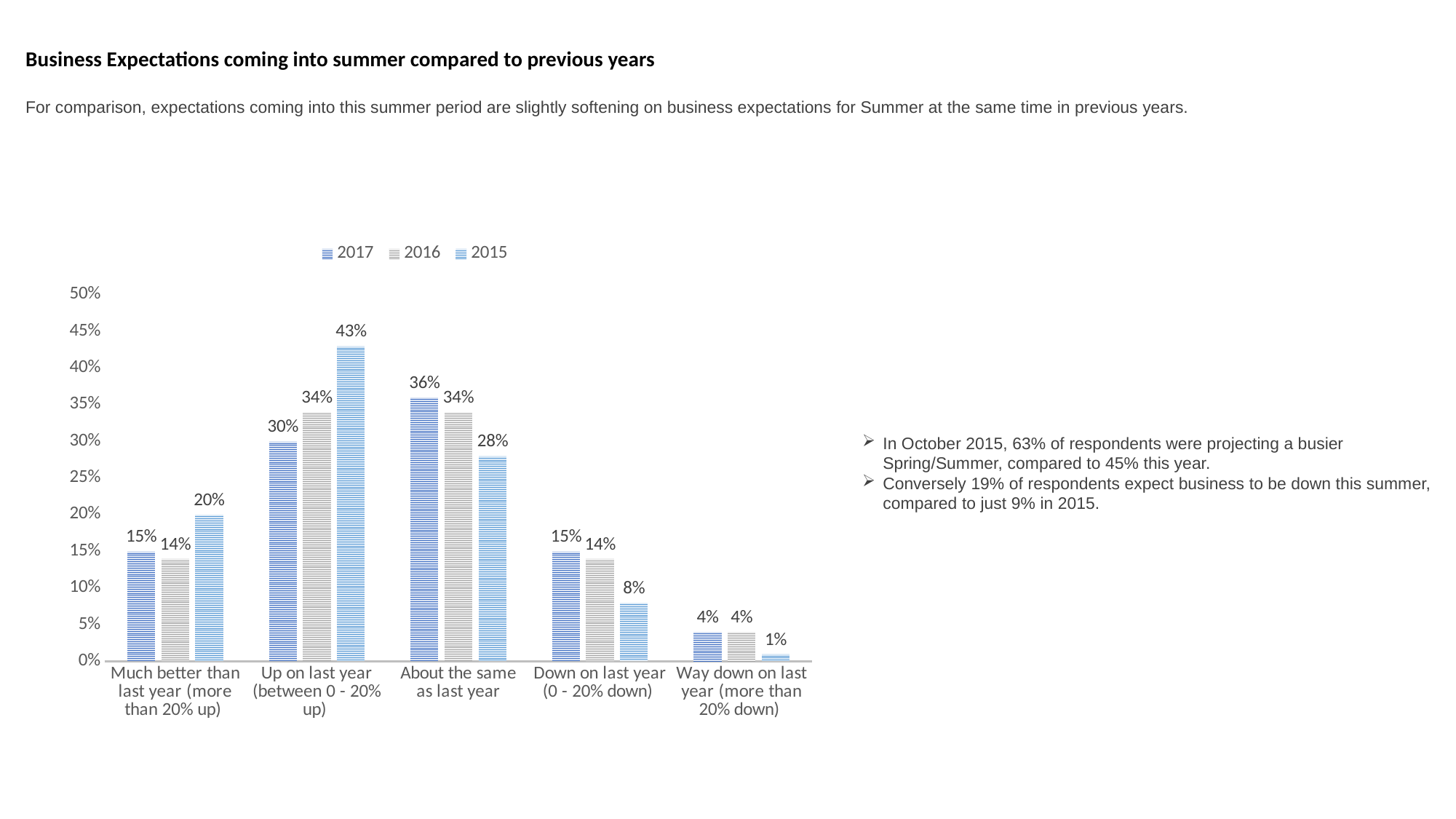

Business Expectations coming into summer compared to previous years

For comparison, expectations coming into this summer period are slightly softening on business expectations for Summer at the same time in previous years.

### Chart

| Category | 2017 | 2016 | 2015 |
|---|---|---|---|
| Much better than last year (more than 20% up)  | 0.15 | 0.14 | 0.2 |
| Up on last year (between 0 - 20% up)  | 0.3 | 0.34 | 0.43 |
| About the same as last year | 0.36 | 0.34 | 0.28 |
| Down on last year (0 - 20% down)  | 0.15 | 0.14 | 0.08 |
| Way down on last year (more than 20% down)  | 0.04 | 0.04 | 0.01 |
In October 2015, 63% of respondents were projecting a busier Spring/Summer, compared to 45% this year.
Conversely 19% of respondents expect business to be down this summer, compared to just 9% in 2015.